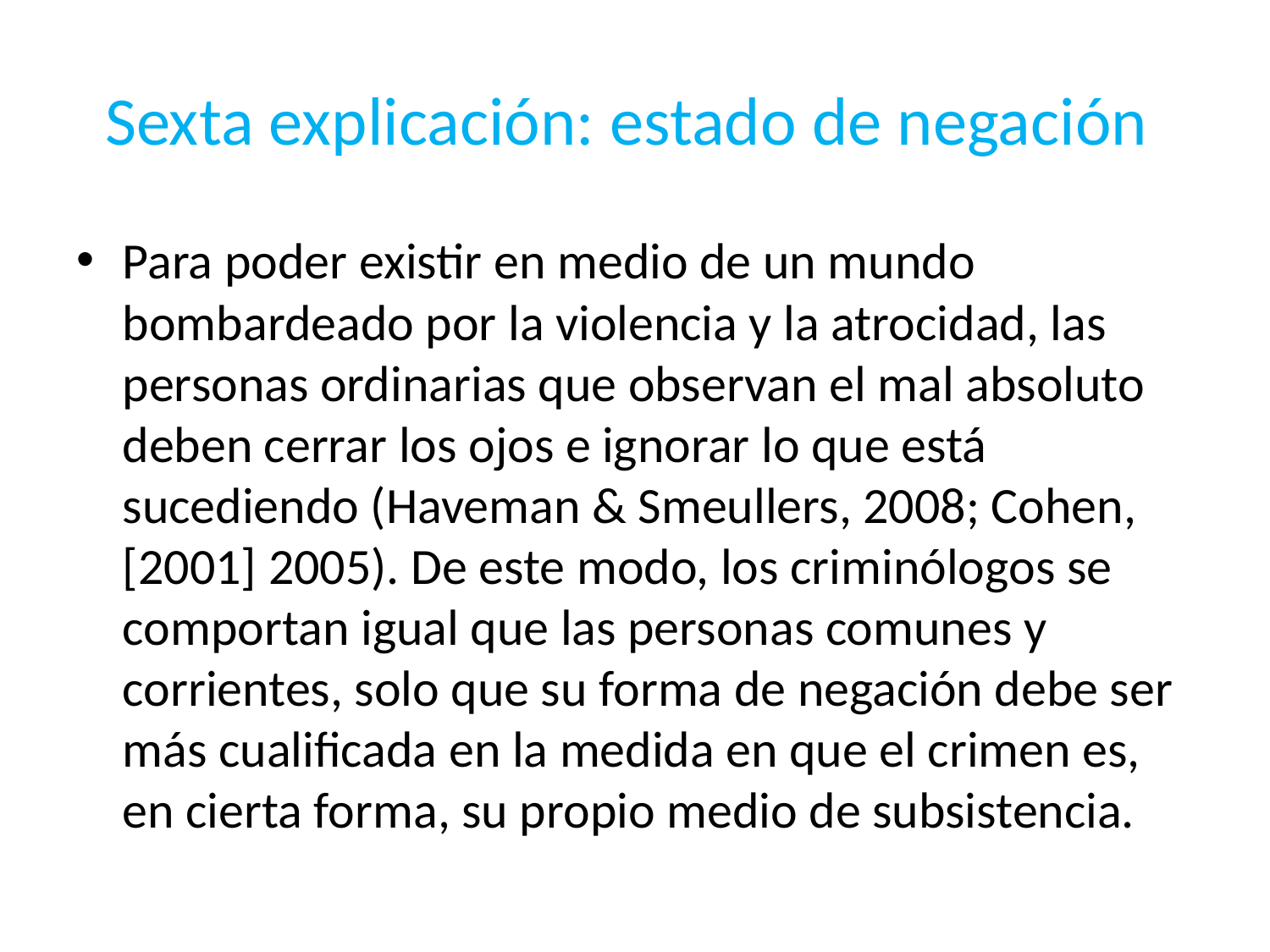

# Sexta explicación: estado de negación
Para poder existir en medio de un mundo bombardeado por la violencia y la atrocidad, las personas ordinarias que observan el mal absoluto deben cerrar los ojos e ignorar lo que está sucediendo (Haveman & Smeullers, 2008; Cohen, [2001] 2005). De este modo, los criminólogos se comportan igual que las personas comunes y corrientes, solo que su forma de negación debe ser más cualificada en la medida en que el crimen es, en cierta forma, su propio medio de subsistencia.